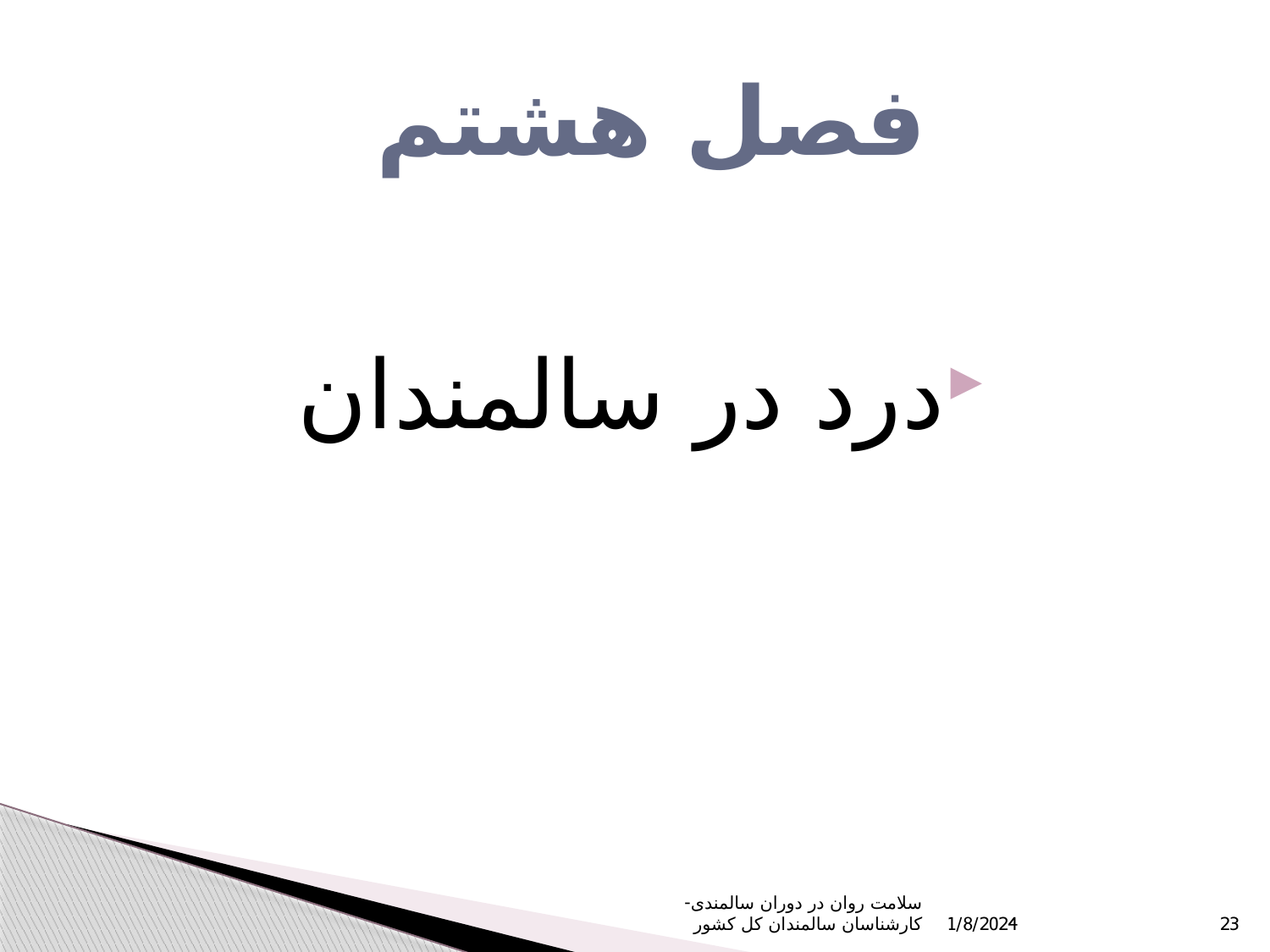

# فصل هشتم

درد در سالمندان
سلامت روان در دوران سالمندی- کارشناسان سالمندان کل کشور
1/8/2024
23